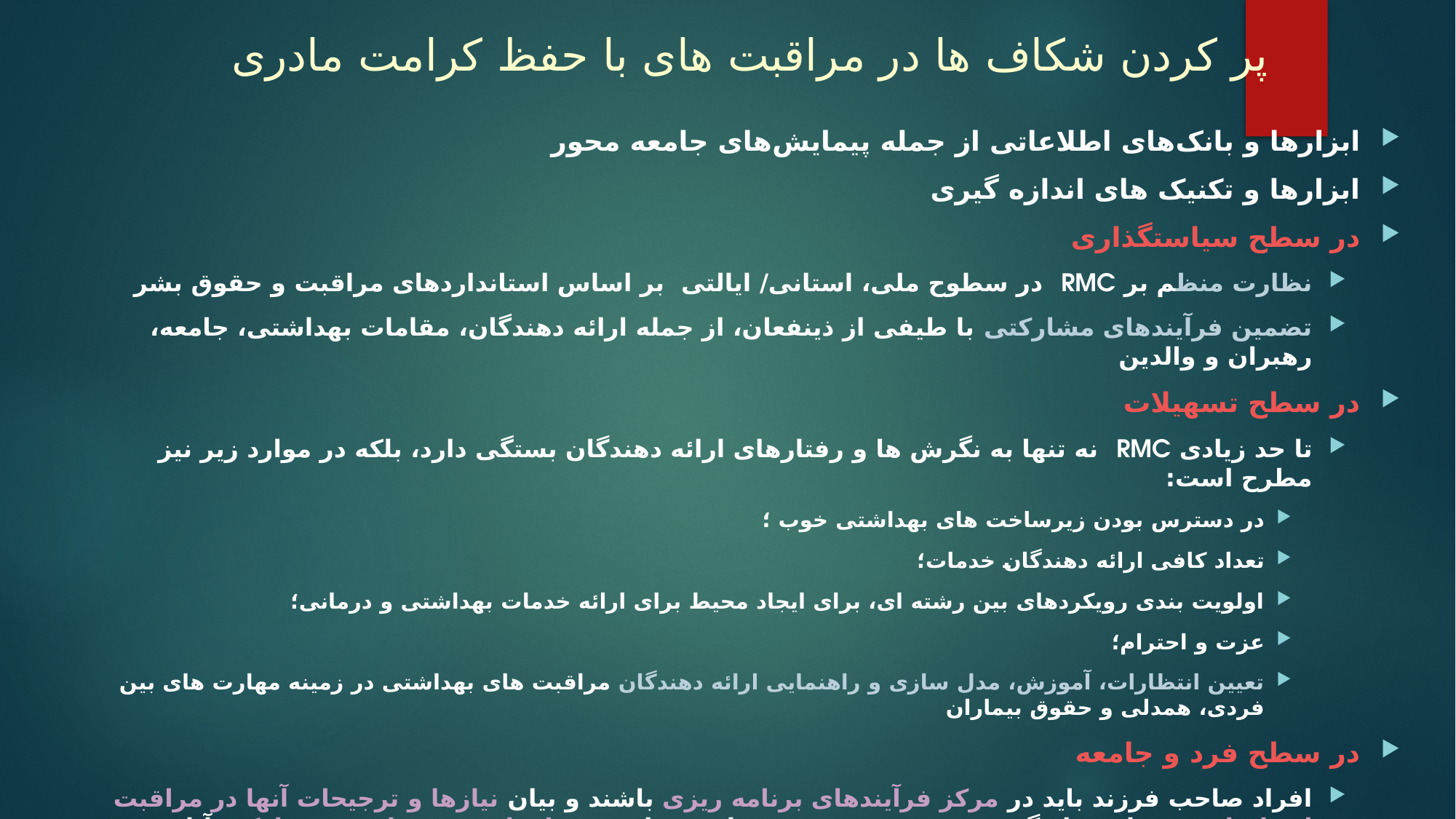

# پر کردن شکاف ها در مراقبت های با حفظ کرامت مادری
ابزارها و بانک‌های اطلاعاتی از جمله پیمایش‌های جامعه محور
ابزارها و تکنیک های اندازه گیری
در سطح سیاستگذاری
نظارت منظم بر RMC  در سطوح ملی، استانی/ ایالتی  بر اساس استانداردهای مراقبت و حقوق بشر
تضمین فرآیندهای مشارکتی با طیفی از ذینفعان، از جمله ارائه دهندگان، مقامات بهداشتی، جامعه، رهبران و والدین
در سطح تسهیلات
تا حد زیادی RMC  نه تنها به نگرش ها و رفتارهای ارائه دهندگان بستگی دارد، بلکه در موارد زیر نیز مطرح است:
در دسترس بودن زیرساخت های بهداشتی خوب ؛
تعداد کافی ارائه دهندگان خدمات؛
اولویت بندی رویکردهای بین رشته ای، برای ایجاد محیط برای ارائه خدمات بهداشتی و درمانی؛
عزت و احترام؛
تعیین انتظارات، آموزش، مدل سازی و راهنمایی ارائه دهندگان مراقبت های بهداشتی در زمینه مهارت های بین فردی، همدلی و حقوق بیماران
در سطح فرد و جامعه
افراد صاحب فرزند باید در مرکز فرآیندهای برنامه ریزی باشند و بیان نیازها و ترجیحات آنها در مراقبت از زایمان مد نظر قرار گیرد، و همچنین سیستم هایی  برای تسهیل بازخورد مداوم و مشارکت آنان فراهم شود.